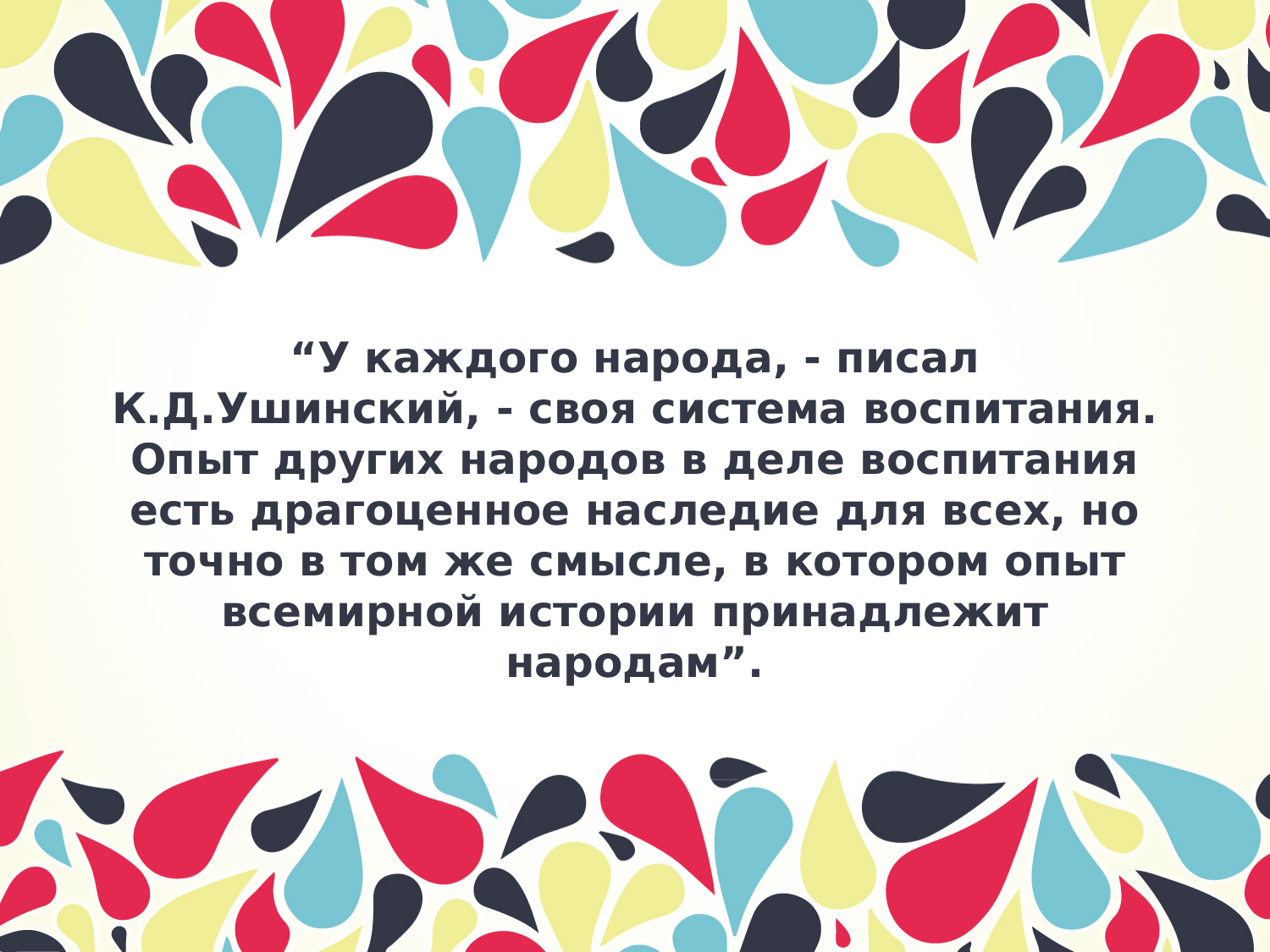

# “У каждого народа, - писал К.Д.Ушинский, - своя система воспитания. Опыт других народов в деле воспитания есть драгоценное наследие для всех, но точно в том же смысле, в котором опыт всемирной истории принадлежит народам”.